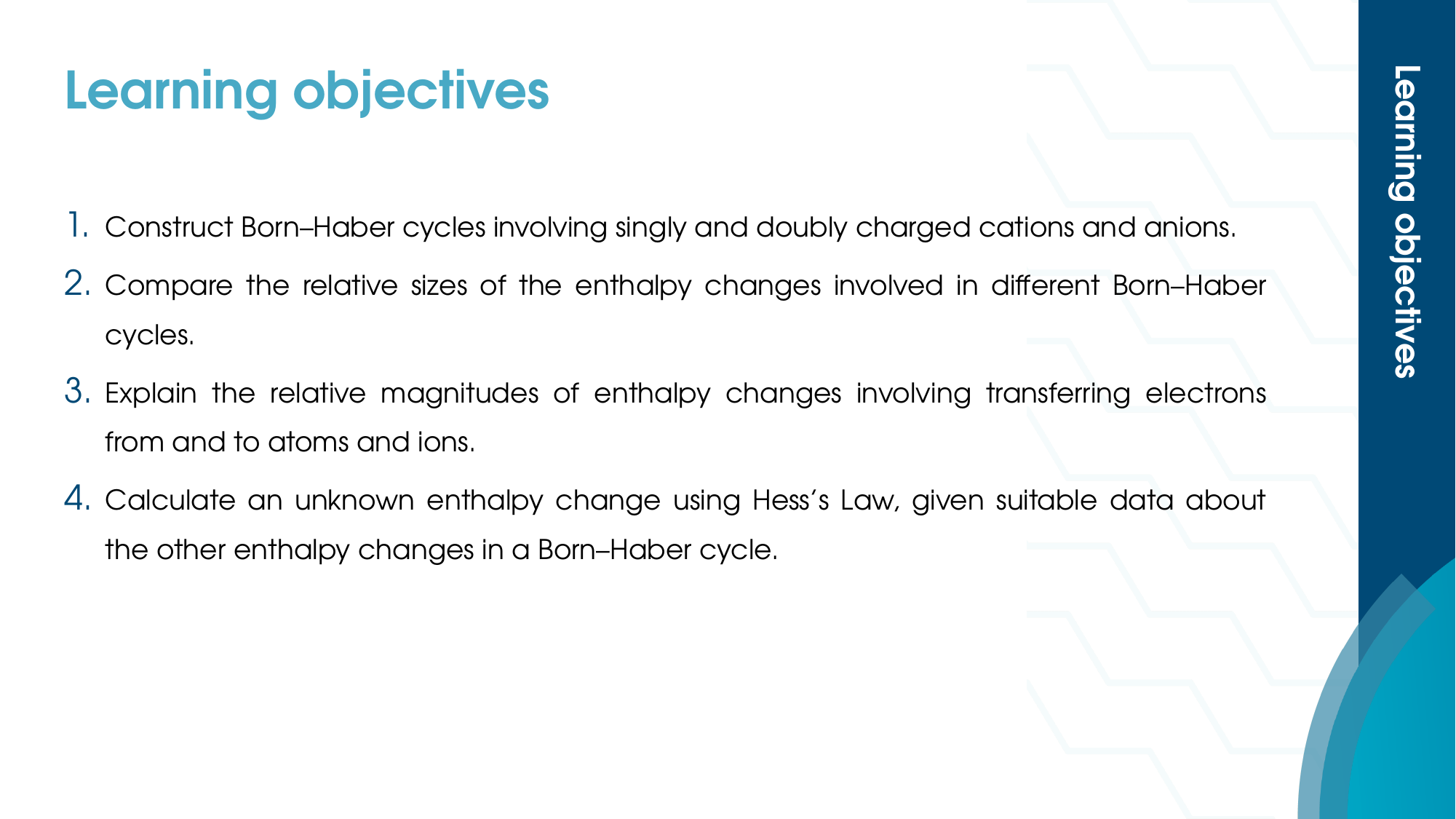

# Learning objectives
Learning objectives
Construct Born–Haber cycles involving singly and doubly charged cations and anions.
Compare the relative sizes of the enthalpy changes involved in different Born–Haber cycles.
Explain the relative magnitudes of enthalpy changes involving transferring electrons from and to atoms and ions.
Calculate an unknown enthalpy change using Hess’s Law, given suitable data about the other enthalpy changes in a Born–Haber cycle.